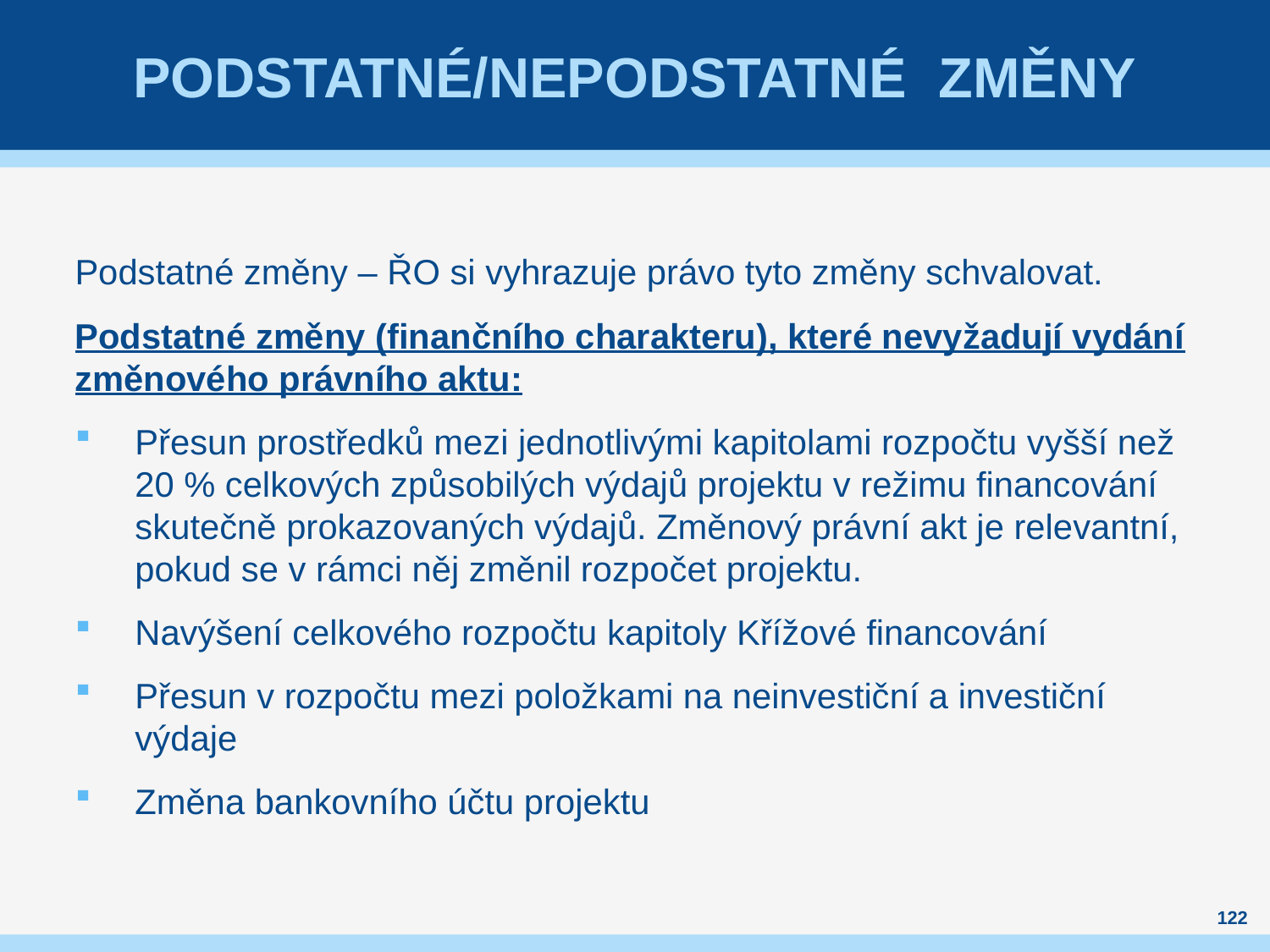

# Podstatné/nepodstatné  změny
Podstatné změny – ŘO si vyhrazuje právo tyto změny schvalovat.
Podstatné změny (finančního charakteru), které nevyžadují vydání změnového právního aktu:
Přesun prostředků mezi jednotlivými kapitolami rozpočtu vyšší než 20 % celkových způsobilých výdajů projektu v režimu financování skutečně prokazovaných výdajů. Změnový právní akt je relevantní, pokud se v rámci něj změnil rozpočet projektu.
Navýšení celkového rozpočtu kapitoly Křížové financování
Přesun v rozpočtu mezi položkami na neinvestiční a investiční výdaje
Změna bankovního účtu projektu
122